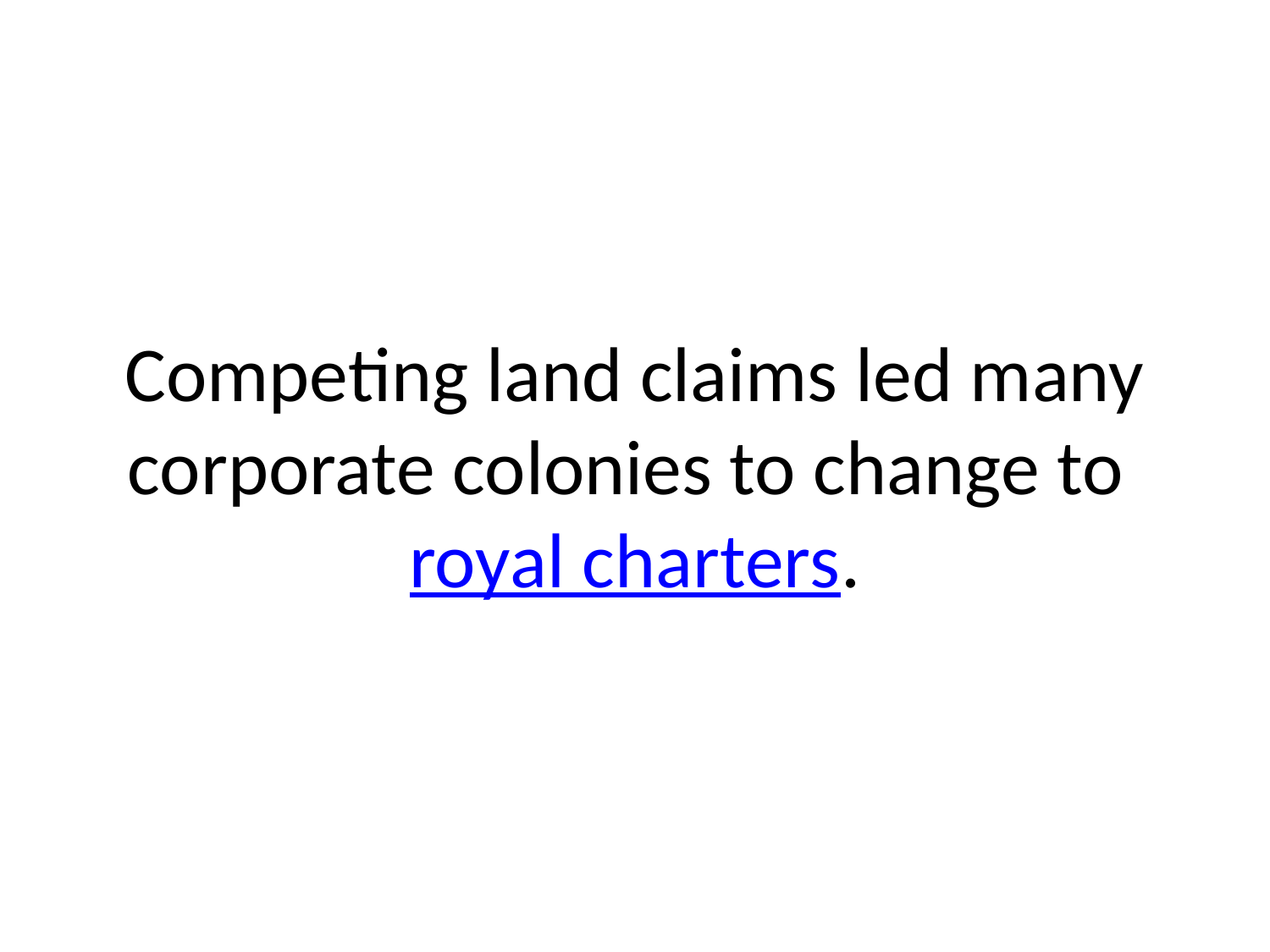

# Competing land claims led many corporate colonies to change to royal charters.